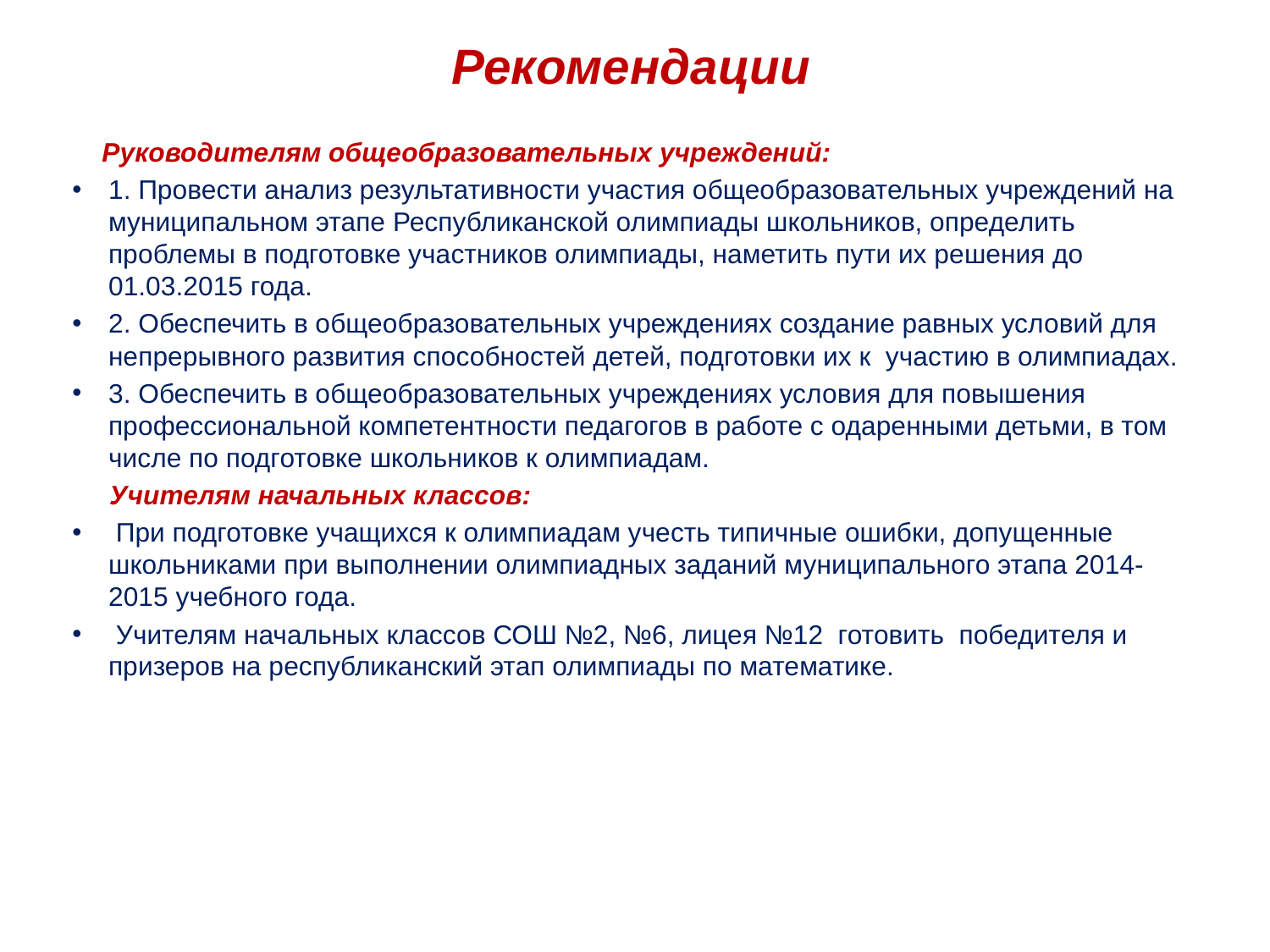

# Рекомендации
    Руководителям общеобразовательных учреждений:
1. Провести анализ результативности участия общеобразовательных учреждений на муниципальном этапе Республиканской олимпиады школьников, определить проблемы в подготовке участников олимпиады, наметить пути их решения до 01.03.2015 года.
2. Обеспечить в общеобразовательных учреждениях создание равных условий для непрерывного развития способностей детей, подготовки их к  участию в олимпиадах.
3. Обеспечить в общеобразовательных учреждениях условия для повышения профессиональной компетентности педагогов в работе с одаренными детьми, в том числе по подготовке школьников к олимпиадам.
     Учителям начальных классов:
 При подготовке учащихся к олимпиадам учесть типичные ошибки, допущенные школьниками при выполнении олимпиадных заданий муниципального этапа 2014-2015 учебного года.
 Учителям начальных классов СОШ №2, №6, лицея №12  готовить  победителя и призеров на республиканский этап олимпиады по математике.